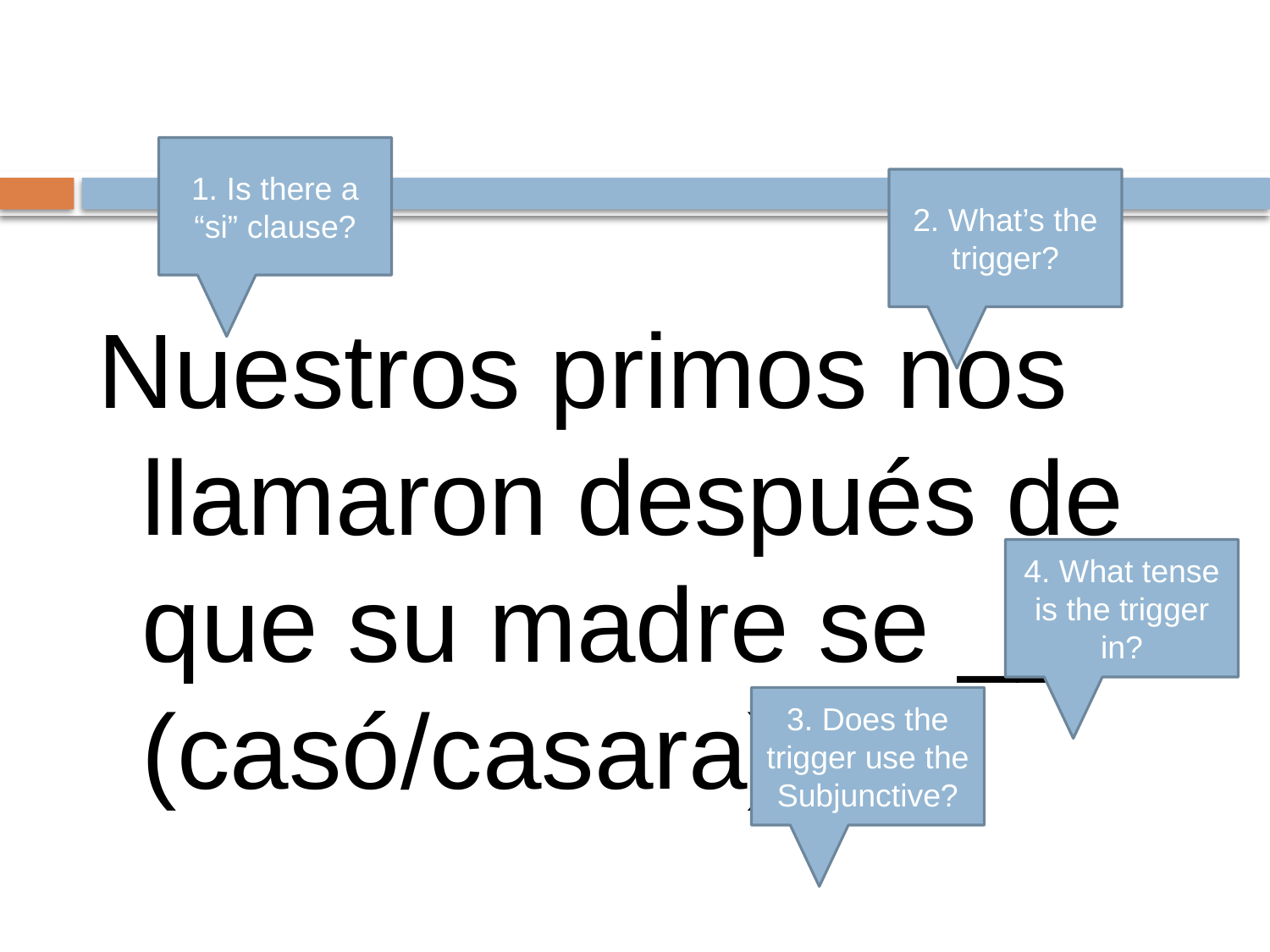

#
1. Is there a “si” clause?
2. What’s the trigger?

Nuestros primos nos llamaron después de que su madre se __ . (casó/casara)

4. What tense is the trigger in?
3. Does the trigger use the Subjunctive?